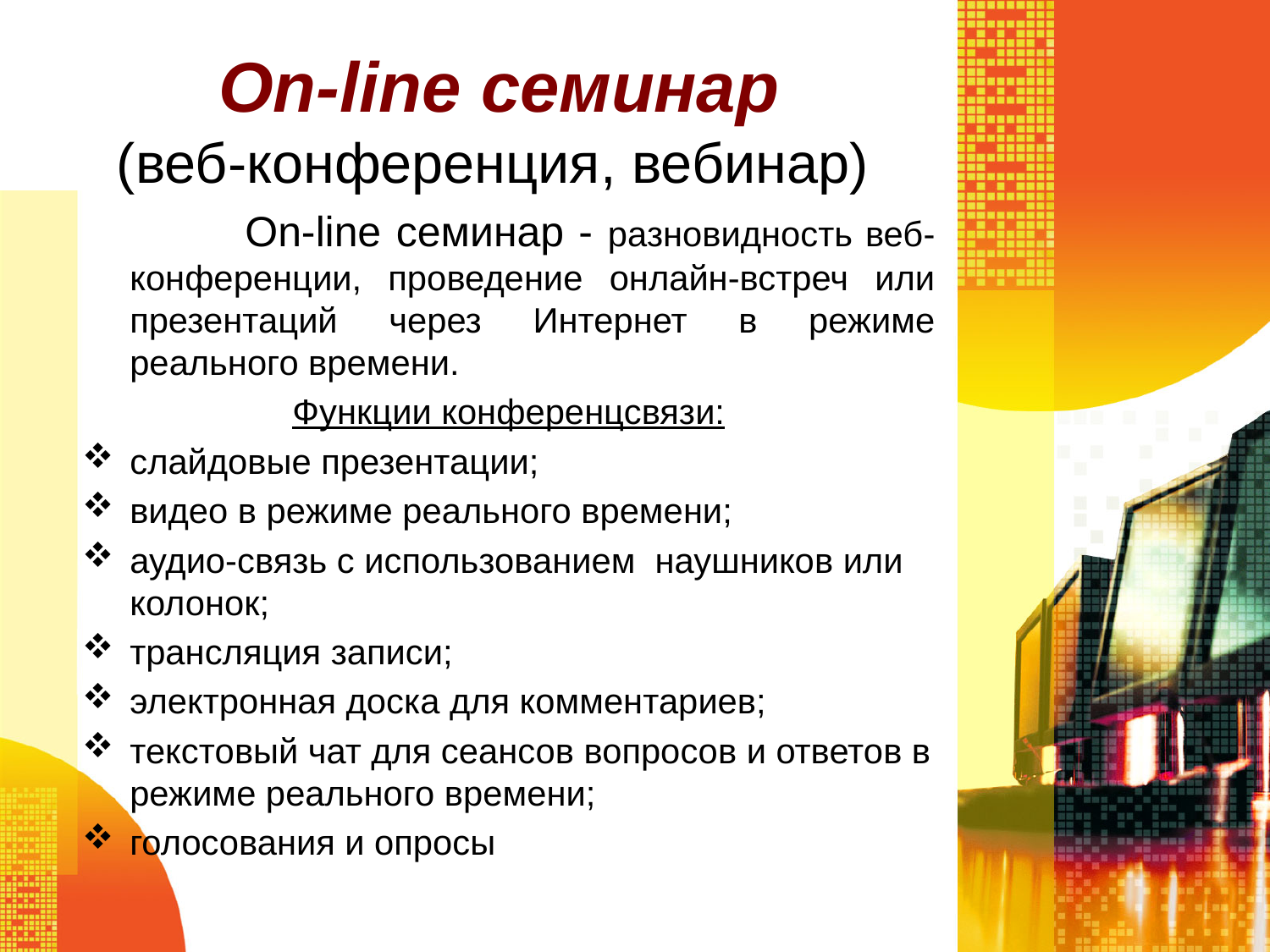

# Оn-line семинар (веб-конференция, вебинар)
           On-line семинар - разновидность веб-конференции, проведение онлайн-встреч или презентаций через Интернет в режиме реального времени.
Функции конференцсвязи:
слайдовые презентации;
видео в режиме реального времени;
аудио-связь с использованием  наушников или колонок;
трансляция записи;
электронная доска для комментариев;
текстовый чат для сеансов вопросов и ответов в режиме реального времени;
голосования и опросы